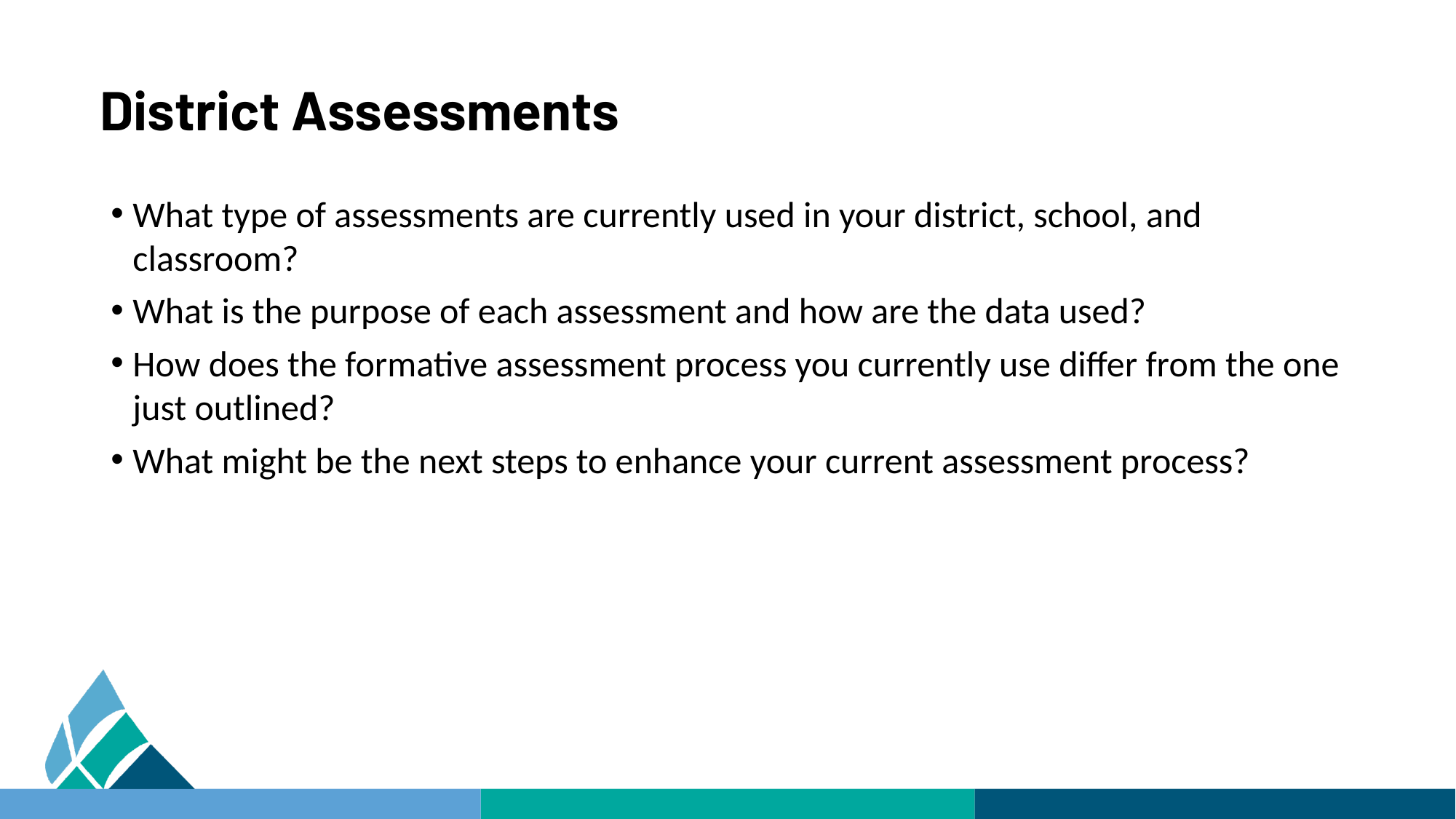

# District Assessments
What type of assessments are currently used in your district, school, and classroom?
What is the purpose of each assessment and how are the data used?
How does the formative assessment process you currently use differ from the one just outlined?
What might be the next steps to enhance your current assessment process?